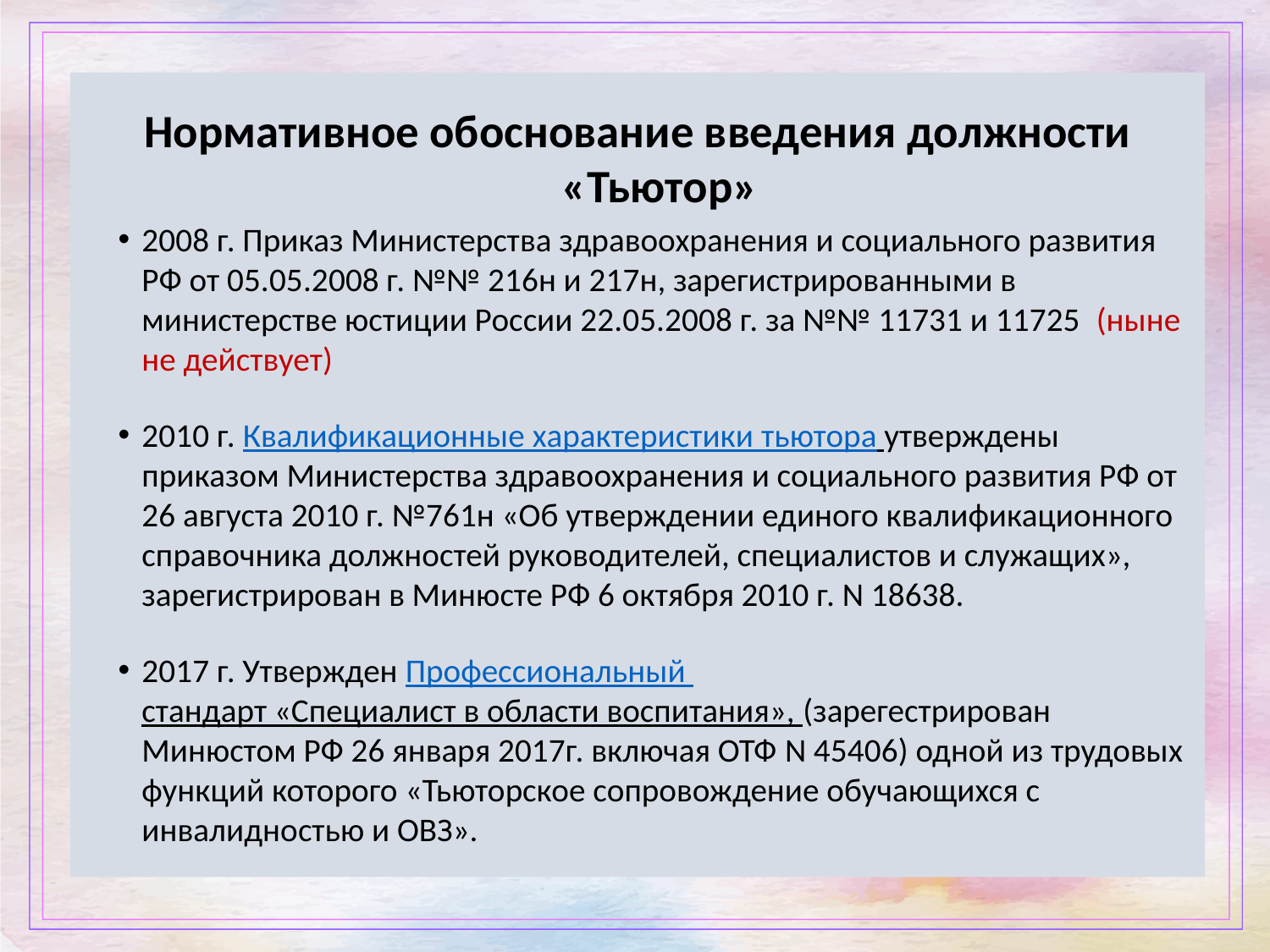

Нормативное обоснование введения должности «Тьютор»
2008 г. Приказ Министерства здравоохранения и социального развития РФ от 05.05.2008 г. №№ 216н и 217н, зарегистрированными в министерстве юстиции России 22.05.2008 г. за №№ 11731 и 11725  (ныне не действует)
2010 г. Квалификационные характеристики тьютора утверждены приказом Министерства здравоохранения и социального развития РФ от 26 августа 2010 г. №761н «Об утверждении единого квалификационного справочника должностей руководителей, специалистов и служащих», зарегистрирован в Минюсте РФ 6 октября 2010 г. N 18638.
2017 г. Утвержден Профессиональный стандарт «Специалист в области воспитания», (зарегестрирован Минюстом РФ 26 января 2017г. включая ОТФ N 45406) одной из трудовых функций которого «Тьюторское сопровождение обучающихся с инвалидностью и ОВЗ».
4